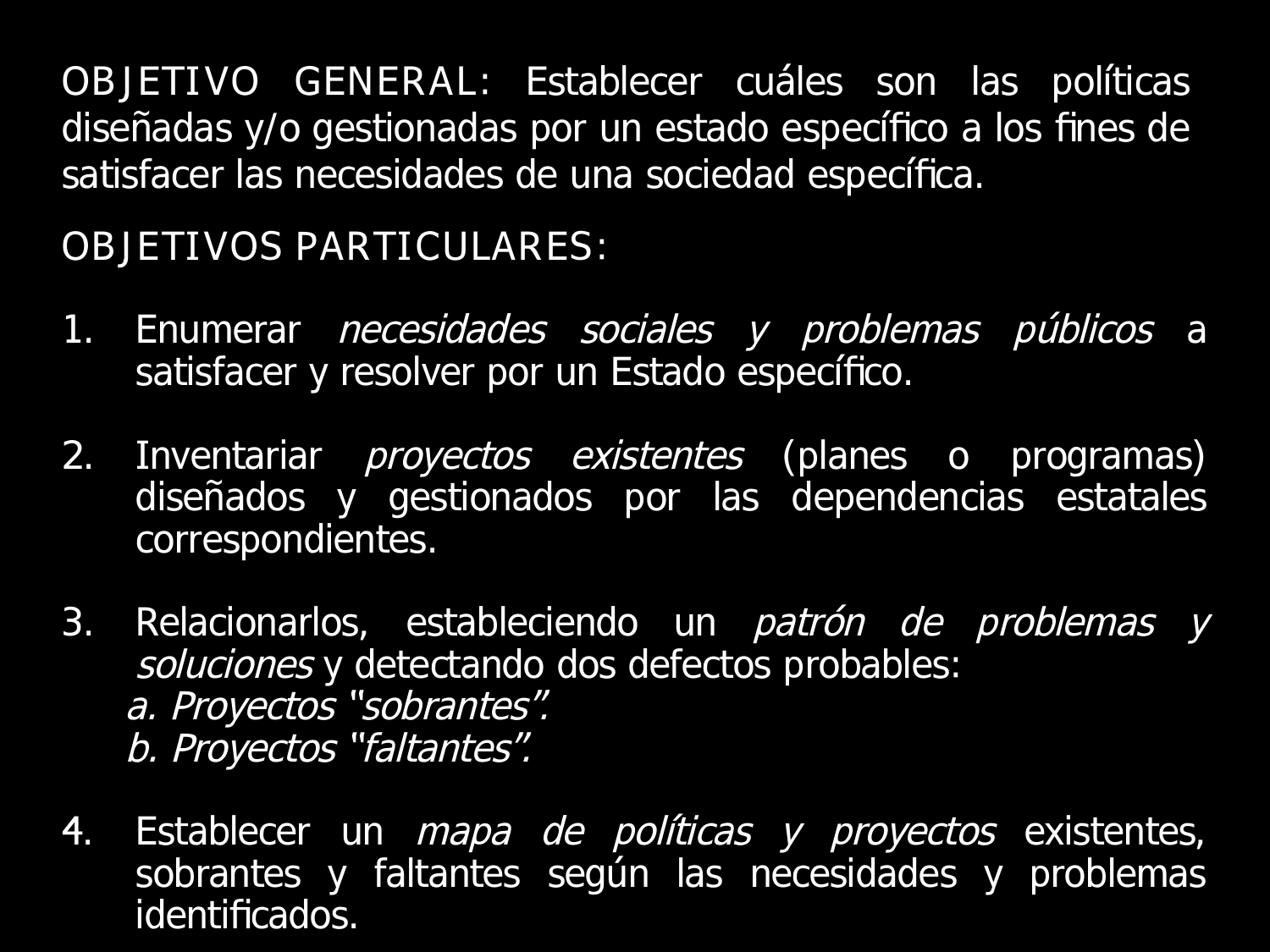

OBJETIVO GENERAL: Establecer cuáles son las políticas diseñadas y/o gestionadas por un estado específico a los fines de satisfacer las necesidades de una sociedad específica.

OBJETIVOS PARTICULARES:

Enumerar necesidades sociales y problemas públicos a satisfacer y resolver por un Estado específico.

Inventariar proyectos existentes (planes o programas) diseñados y gestionados por las dependencias estatales correspondientes.

Relacionarlos, estableciendo un patrón de problemas y soluciones y detectando dos defectos probables:
a. Proyectos “sobrantes”.
b. Proyectos “faltantes”.

Establecer un mapa de políticas y proyectos existentes, sobrantes y faltantes según las necesidades y problemas identificados.